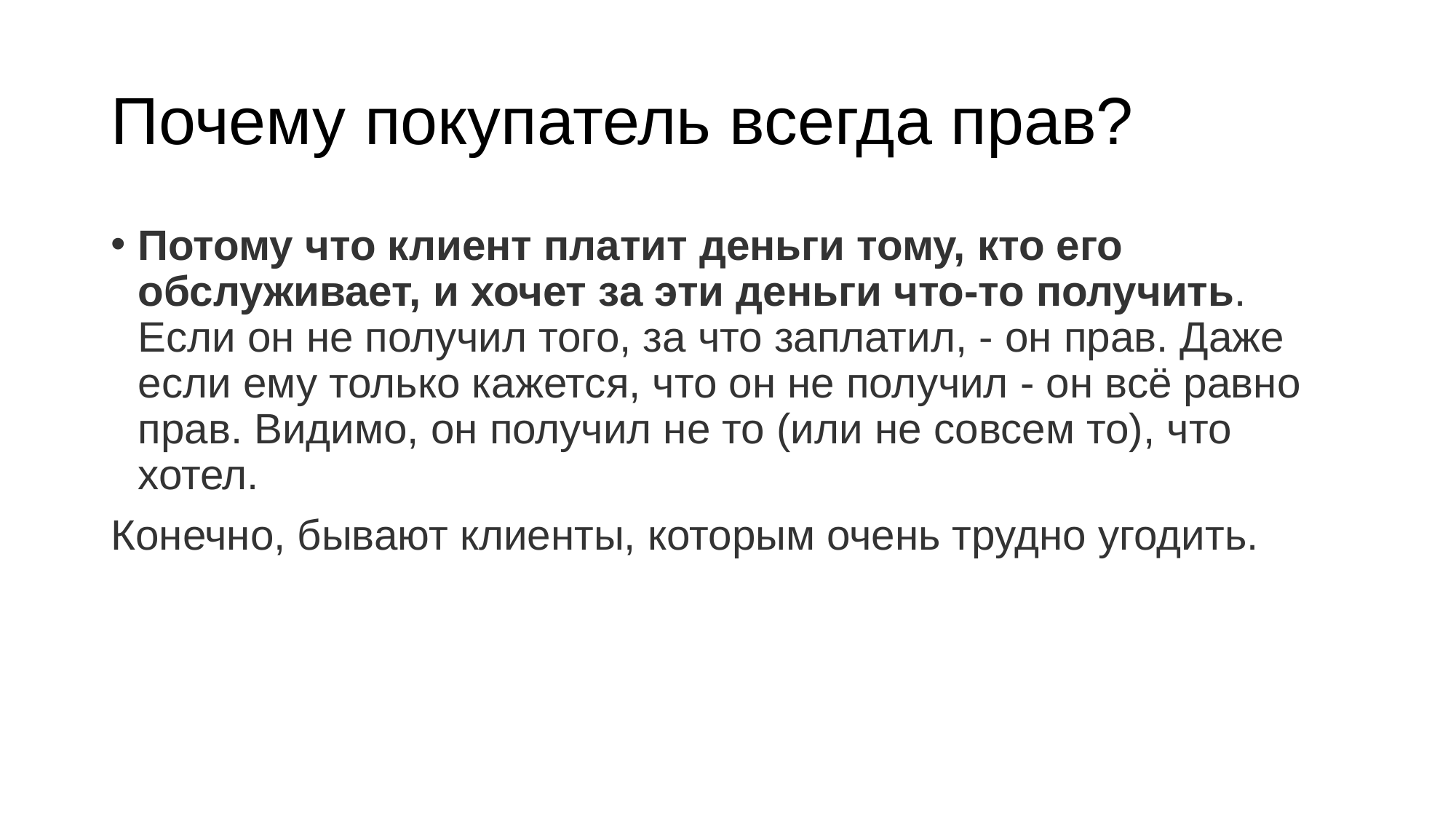

# Почему покупатель всегда прав?
Потому что клиент платит деньги тому, кто его обслуживает, и хочет за эти деньги что-то получить. Если он не получил того, за что заплатил, - он прав. Даже если ему только кажется, что он не получил - он всё равно прав. Видимо, он получил не то (или не совсем то), что хотел.
Конечно, бывают клиенты, которым очень трудно угодить.